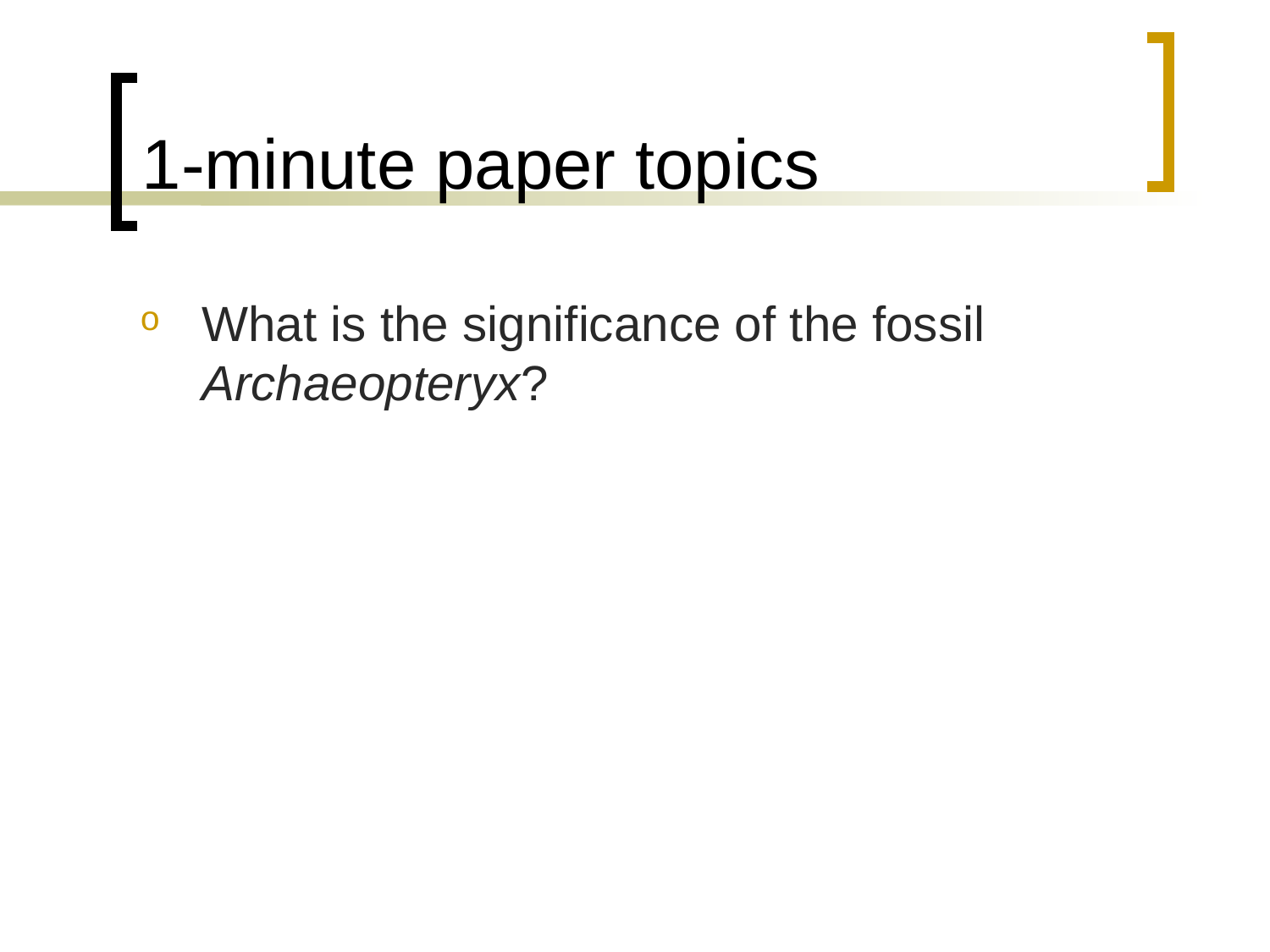

# 1-minute paper topics
What is the significance of the fossil Archaeopteryx?